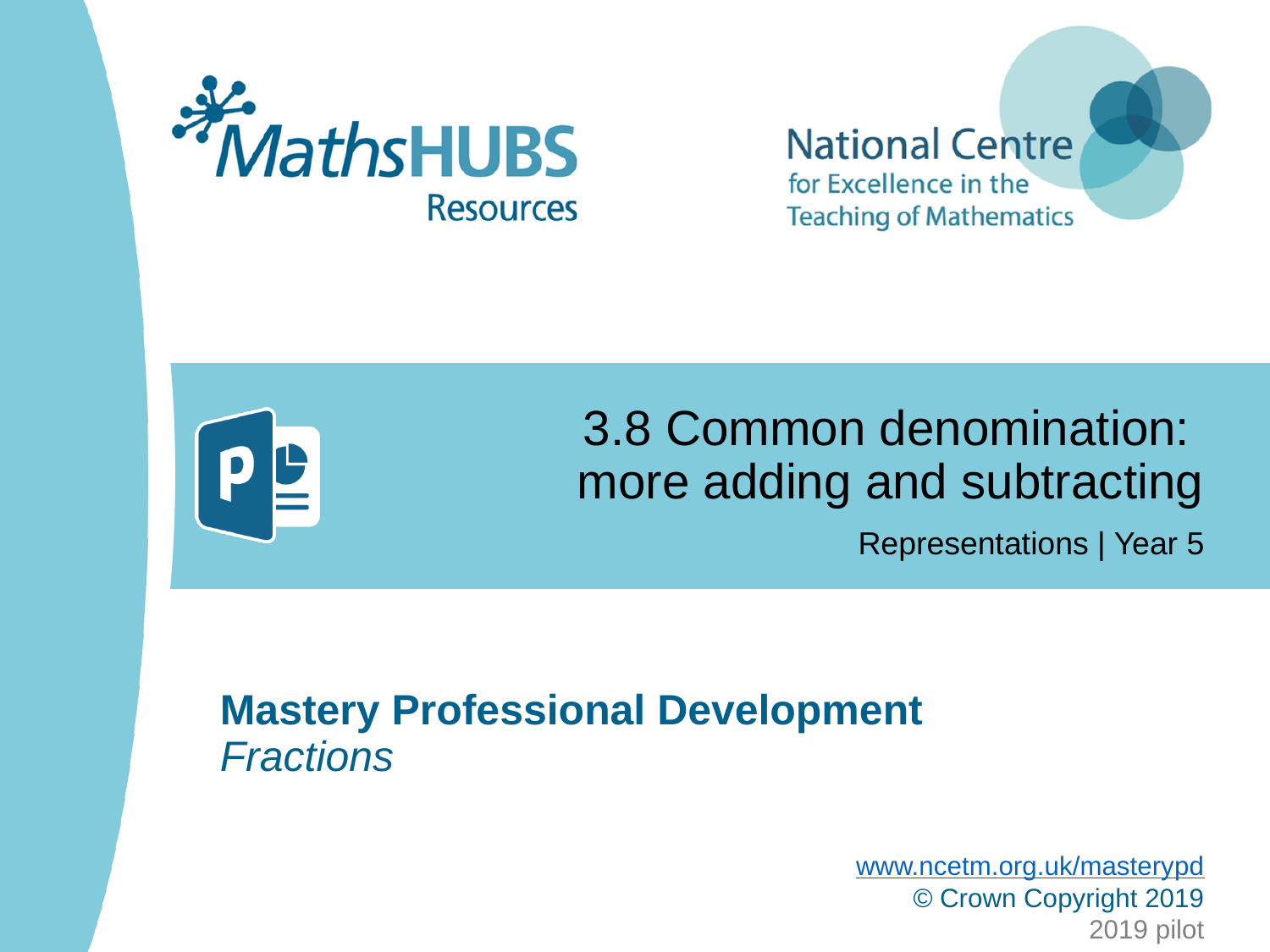

# 3.8 Common denomination: more adding and subtracting
Representations | Year 5
Fractions